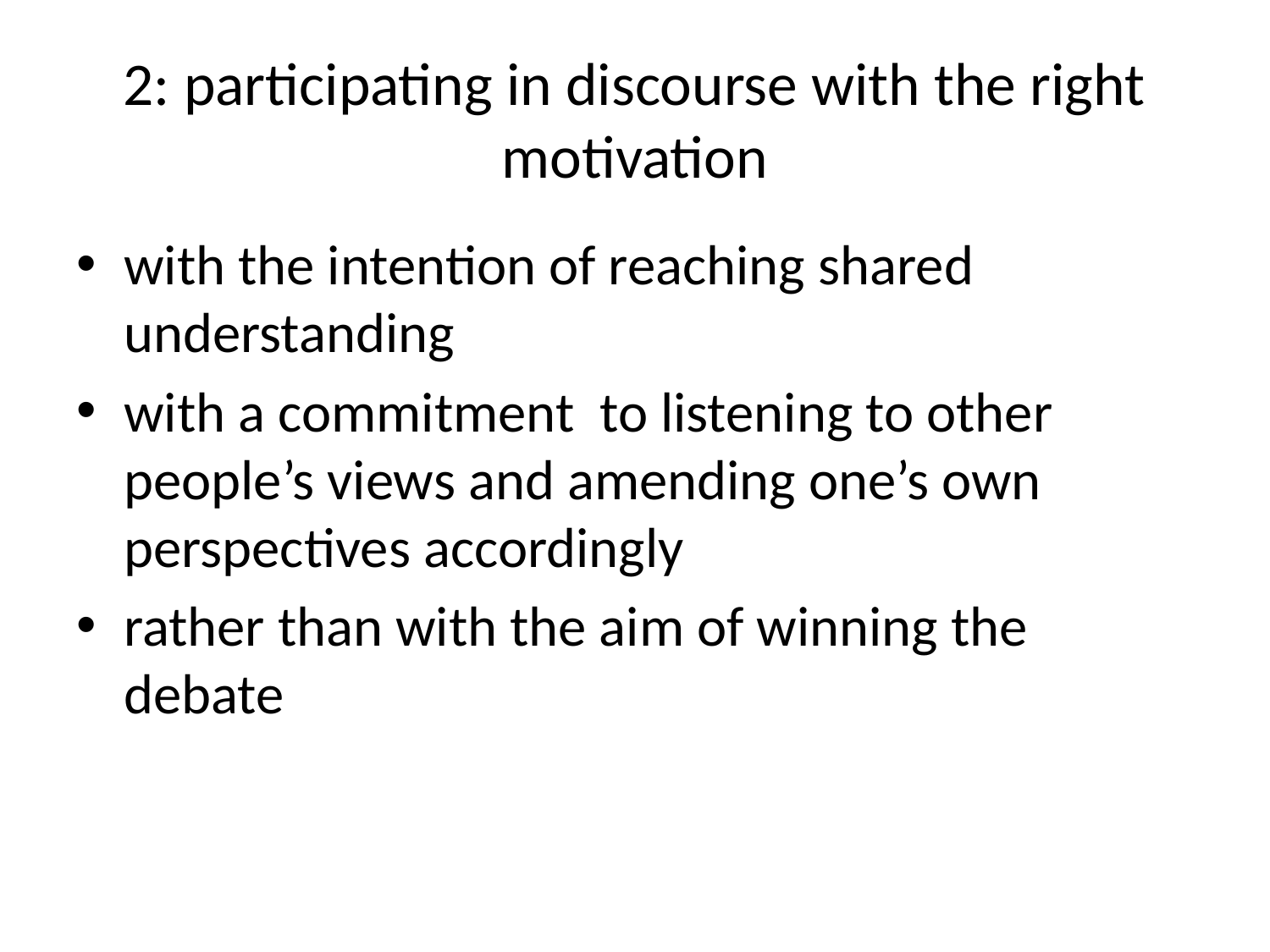

# 2: participating in discourse with the right motivation
with the intention of reaching shared understanding
with a commitment  to listening to other people’s views and amending one’s own perspectives accordingly
rather than with the aim of winning the debate